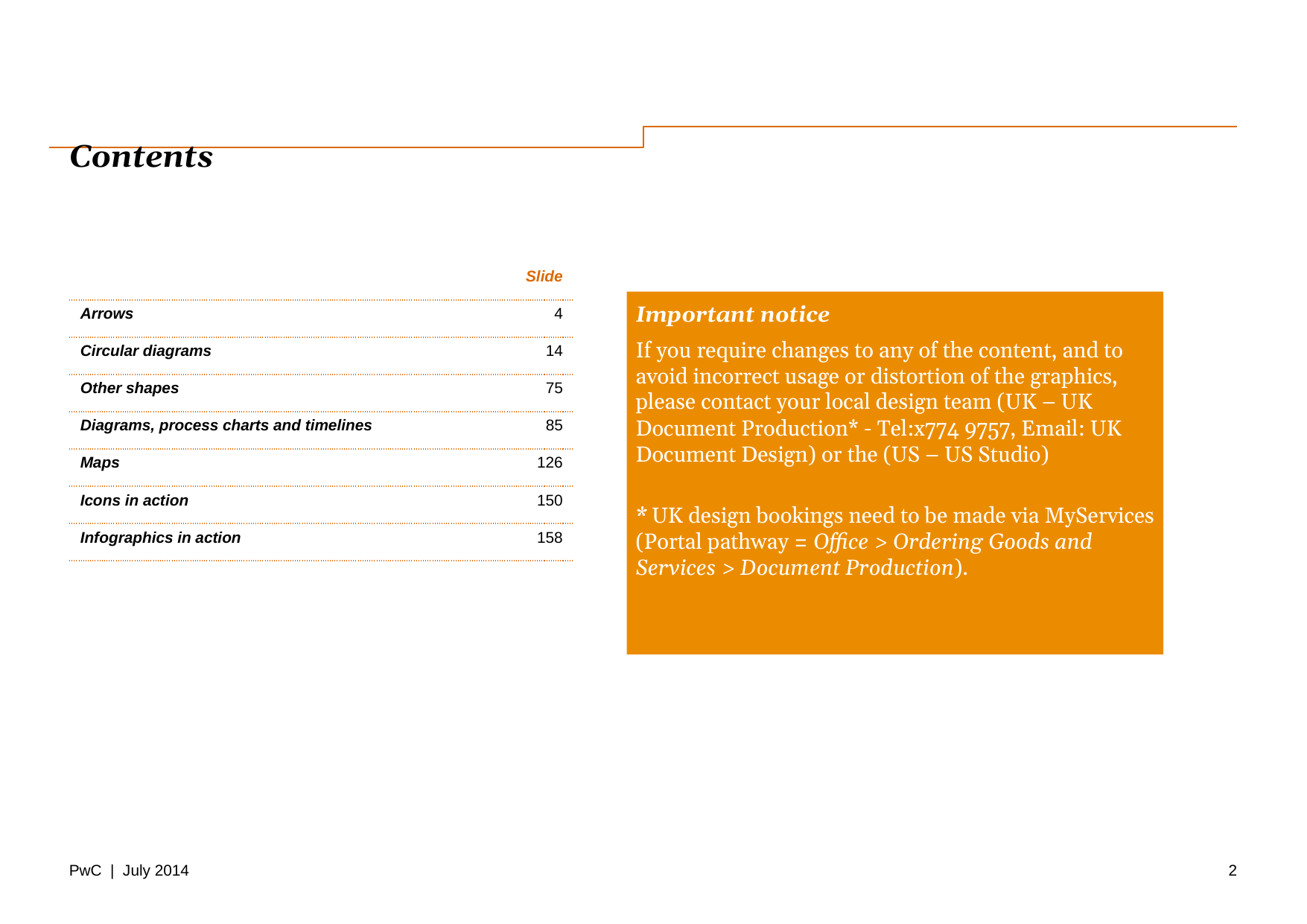

# Contents
|  | Slide |
| --- | --- |
| Arrows | 4 |
| Circular diagrams | 14 |
| Other shapes | 75 |
| Diagrams, process charts and timelines | 85 |
| Maps | 126 |
| Icons in action | 150 |
| Infographics in action | 158 |
Important notice
If you require changes to any of the content, and to avoid incorrect usage or distortion of the graphics, please contact your local design team (UK – UK Document Production* - Tel:x774 9757, Email: UK Document Design) or the (US – US Studio)

* UK design bookings need to be made via MyServices (Portal pathway = Office > Ordering Goods and Services > Document Production).

2